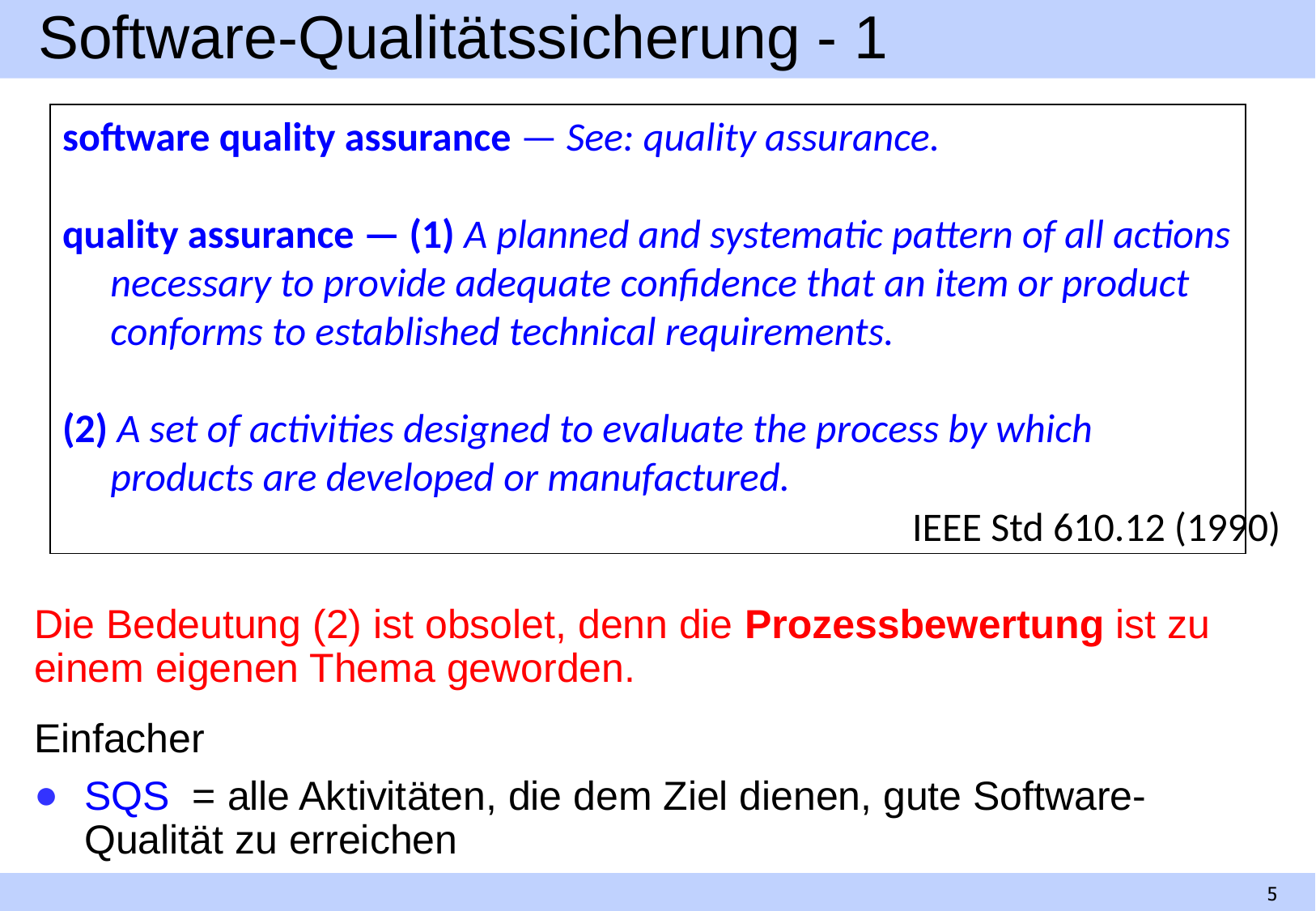

# Software-Qualitätssicherung - 1
software quality assurance — See: quality assurance.

quality assurance — (1) A planned and systematic pattern of all actions necessary to provide adequate confidence that an item or product conforms to established technical requirements.

(2) A set of activities designed to evaluate the process by which products are developed or manufactured.

IEEE Std 610.12 (1990)
Die Bedeutung (2) ist obsolet, denn die Prozessbewertung ist zu einem eigenen Thema geworden.
Einfacher
SQS  = alle Aktivitäten, die dem Ziel dienen, gute Software-Qualität zu erreichen

5